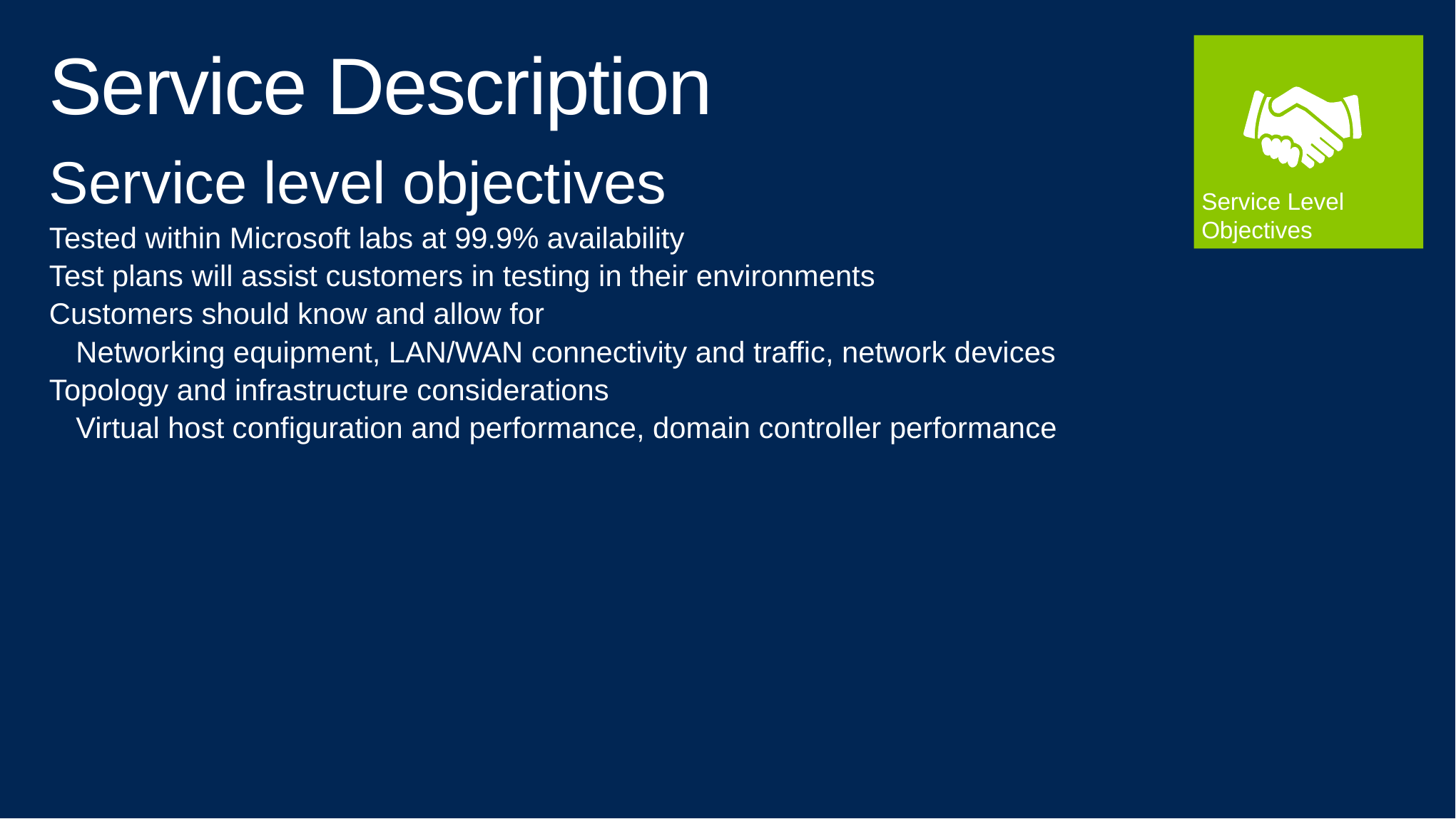

# Service Description
Service Level Objectives

Service level objectives
Tested within Microsoft labs at 99.9% availability
Test plans will assist customers in testing in their environments
Customers should know and allow for
Networking equipment, LAN/WAN connectivity and traffic, network devices
Topology and infrastructure considerations
Virtual host configuration and performance, domain controller performance